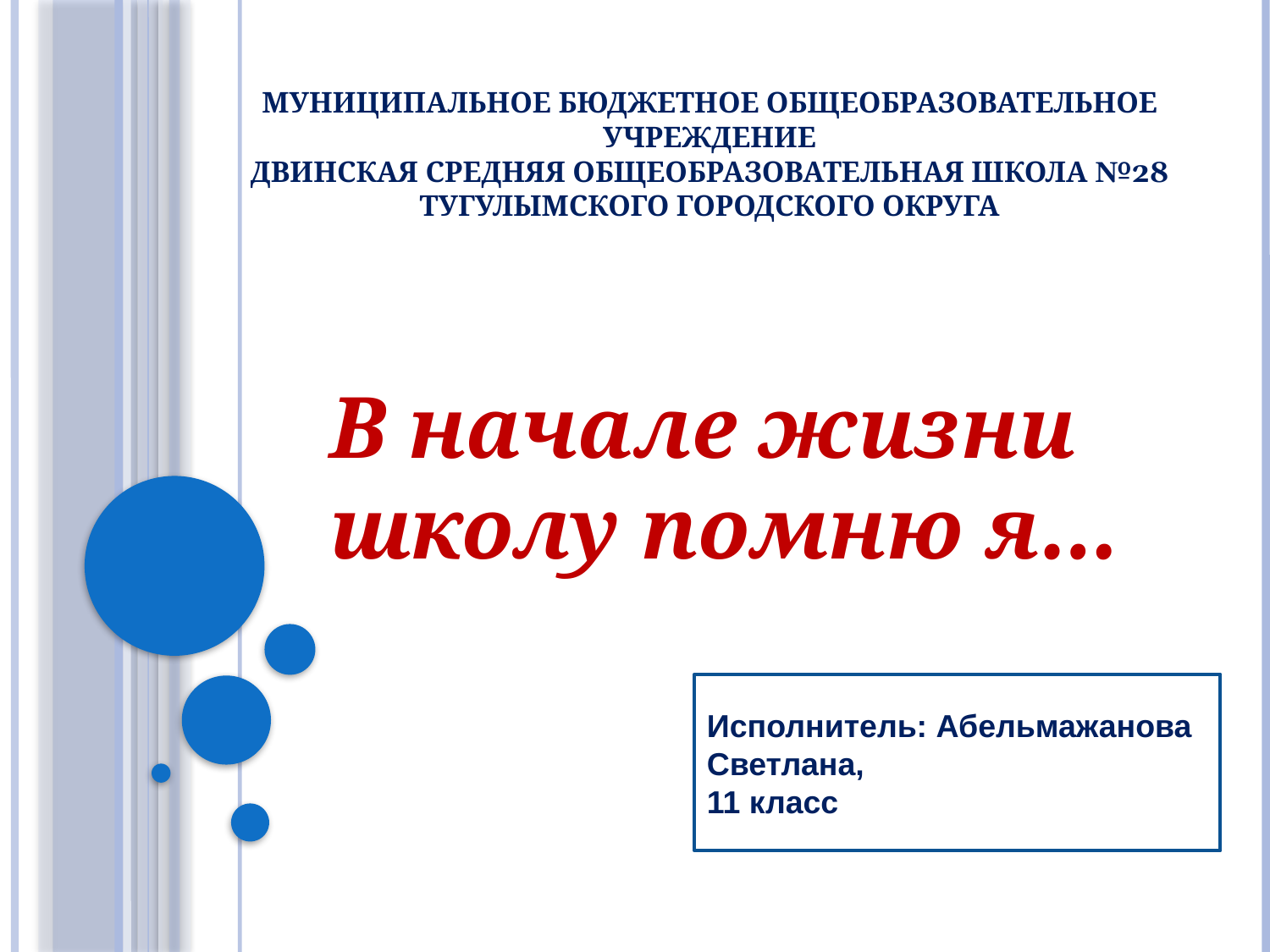

# Муниципальное бюджетное общеобразовательное учреждение Двинская средняя общеобразовательная школа №28 Тугулымского городского округа
В начале жизни школу помню я…
Исполнитель: Абельмажанова Светлана,
11 класс